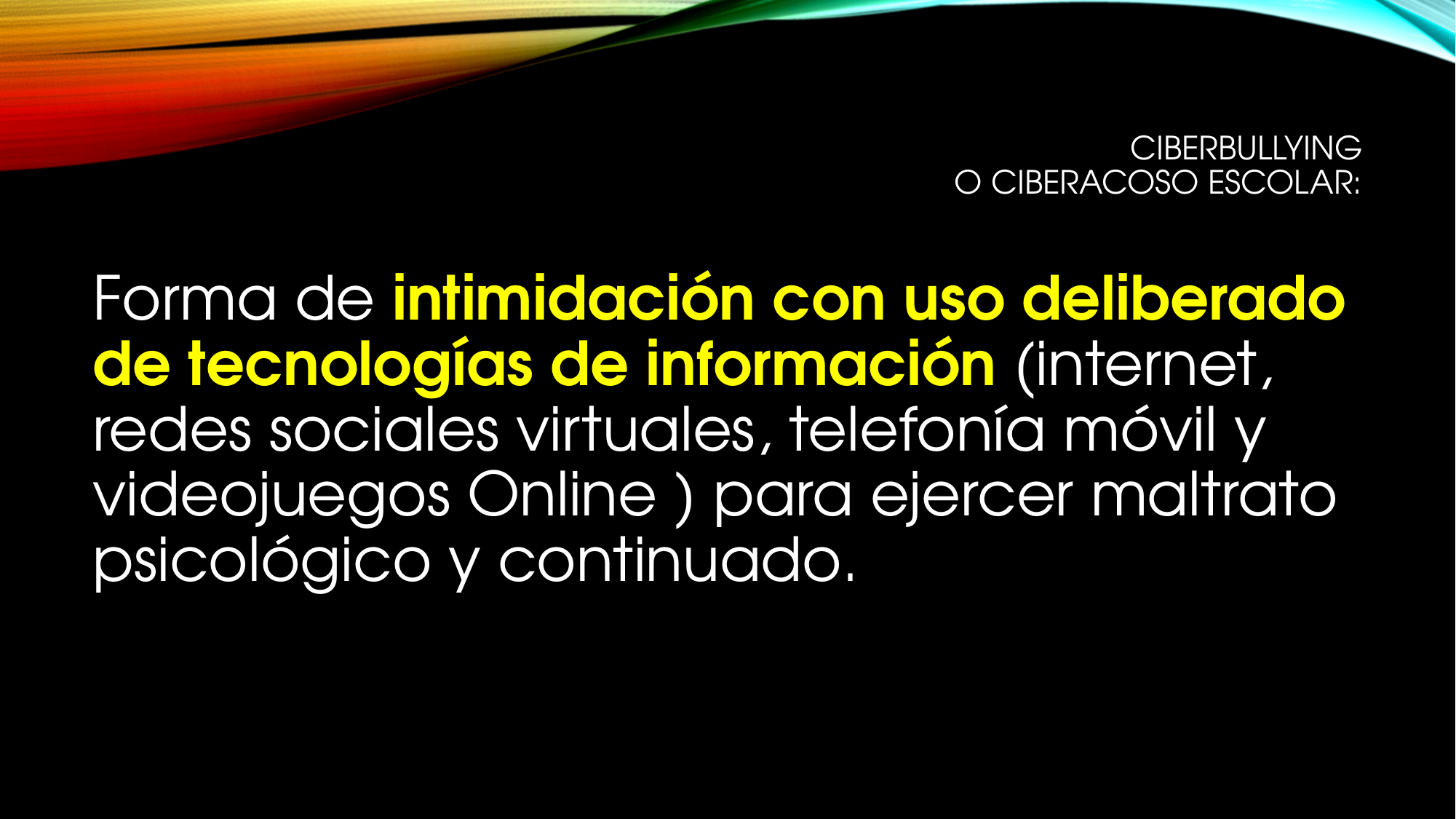

# Ciberbullying o ciberacoso escolar:
Forma de intimidación con uso deliberado de tecnologías de información (internet, redes sociales virtuales, telefonía móvil y videojuegos Online ) para ejercer maltrato psicológico y continuado.